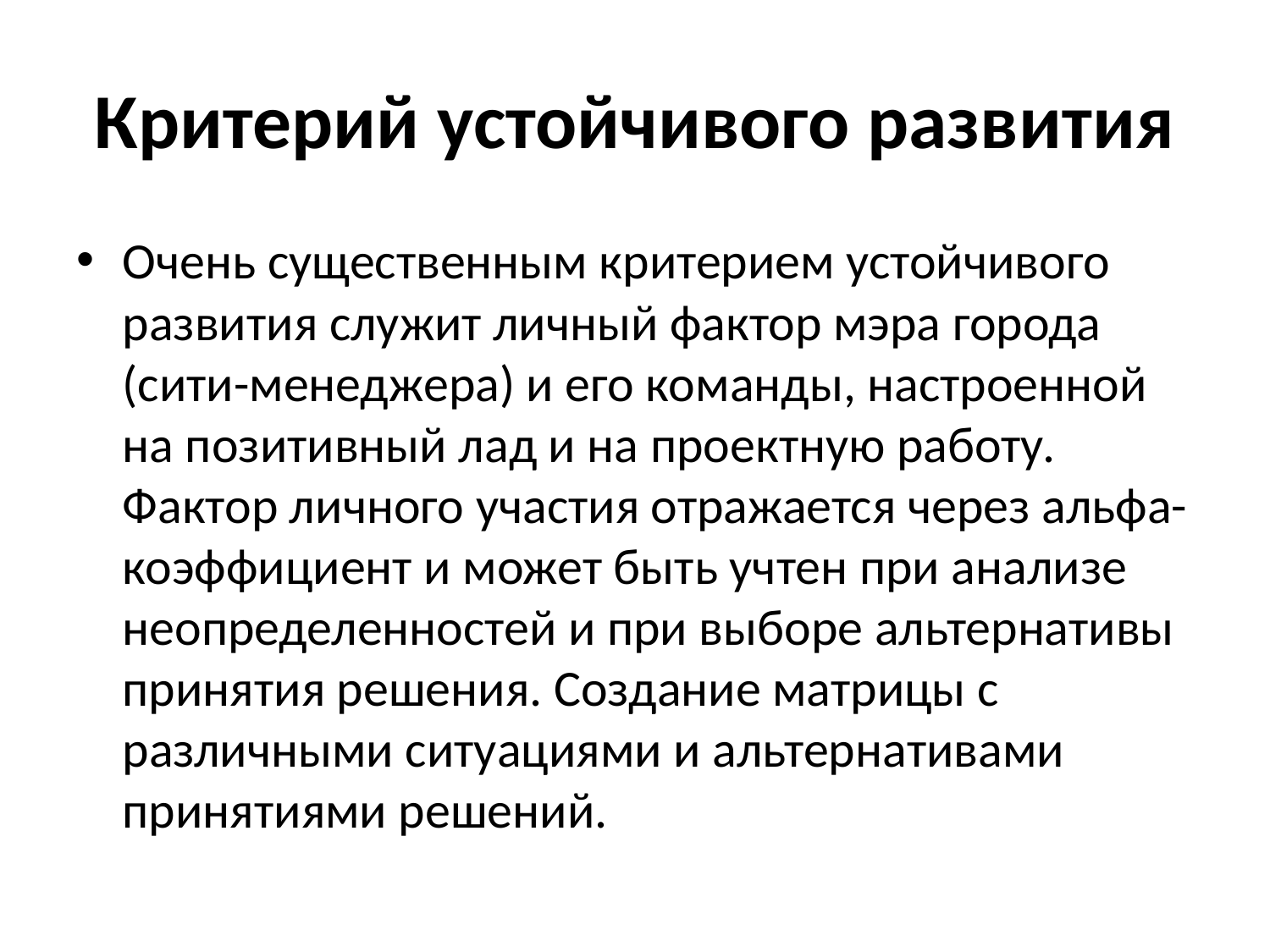

# Критерий устойчивого развития
Очень существенным критерием устойчивого развития служит личный фактор мэра города (сити-менеджера) и его команды, настроенной на позитивный лад и на проектную работу. Фактор личного участия отражается через альфа-коэффициент и может быть учтен при анализе неопределенностей и при выборе альтернативы принятия решения. Создание матрицы с различными ситуациями и альтернативами принятиями решений.